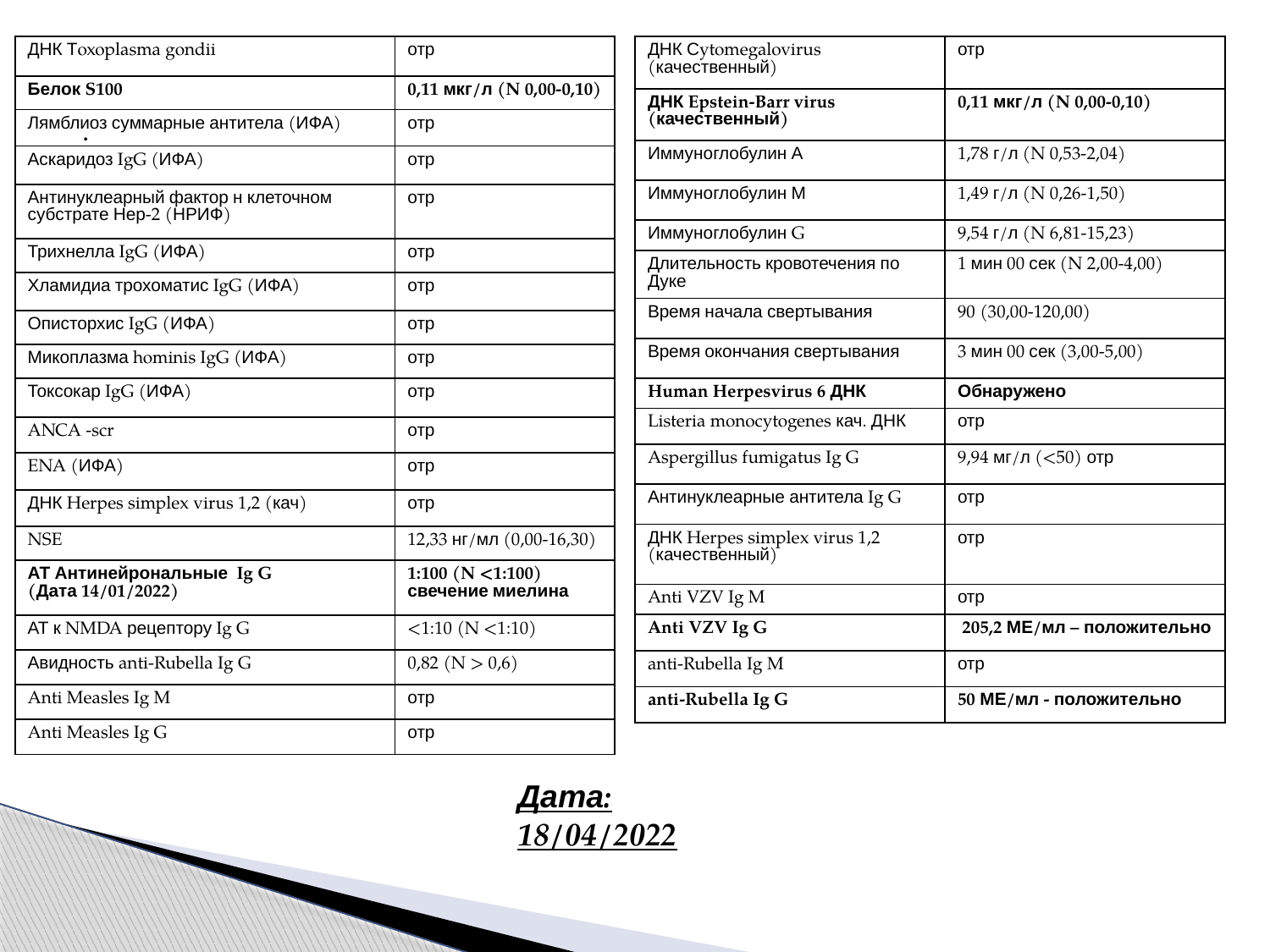

| ДНК Тoxoplasma gondii | отр |
| --- | --- |
| Белок S100 | 0,11 мкг/л (N 0,00-0,10) |
| Лямблиоз суммарные антитела (ИФА) | отр |
| Аскаридоз IgG (ИФА) | отр |
| Антинуклеарный фактор н клеточном субстрате Нер-2 (НРИФ) | отр |
| Трихнелла IgG (ИФА) | отр |
| Хламидиа трохоматис IgG (ИФА) | отр |
| Описторхис IgG (ИФА) | отр |
| Микоплазма hominis IgG (ИФА) | отр |
| Токсокар IgG (ИФА) | отр |
| ANCA -scr | отр |
| ENA (ИФА) | отр |
| ДНК Herpes simplex virus 1,2 (кач) | отр |
| NSE | 12,33 нг/мл (0,00-16,30) |
| АТ Антинейрональные Ig G (Дата 14/01/2022) | 1:100 (N <1:100) свечение миелина |
| АТ к NMDA рецептору Ig G | <1:10 (N <1:10) |
| Авидность anti-Rubella Ig G | 0,82 (N > 0,6) |
| Anti Measles Ig M | отр |
| Anti Measles Ig G | отр |
| ДНК Сytomegalovirus (качественный) | отр |
| --- | --- |
| ДНК Epstein-Barr virus (качественный) | 0,11 мкг/л (N 0,00-0,10) |
| Иммуноглобулин А | 1,78 г/л (N 0,53-2,04) |
| Иммуноглобулин М | 1,49 г/л (N 0,26-1,50) |
| Иммуноглобулин G | 9,54 г/л (N 6,81-15,23) |
| Длительность кровотечения по Дуке | 1 мин 00 сек (N 2,00-4,00) |
| Время начала свертывания | 90 (30,00-120,00) |
| Время окончания свертывания | 3 мин 00 сек (3,00-5,00) |
| Human Herpesvirus 6 ДНК | Обнаружено |
| Listeria monocytogenes кач. ДНК | отр |
| Aspergillus fumigatus Ig G | 9,94 мг/л (<50) отр |
| Антинуклеарные антитела Ig G | отр |
| ДНК Herpes simplex virus 1,2 (качественный) | отр |
| Anti VZV Ig M | отр |
| Anti VZV Ig G | 205,2 МЕ/мл – положительно |
| anti-Rubella Ig M | отр |
| anti-Rubella Ig G | 50 МЕ/мл - положительно |
.
Дата: 18/04/2022